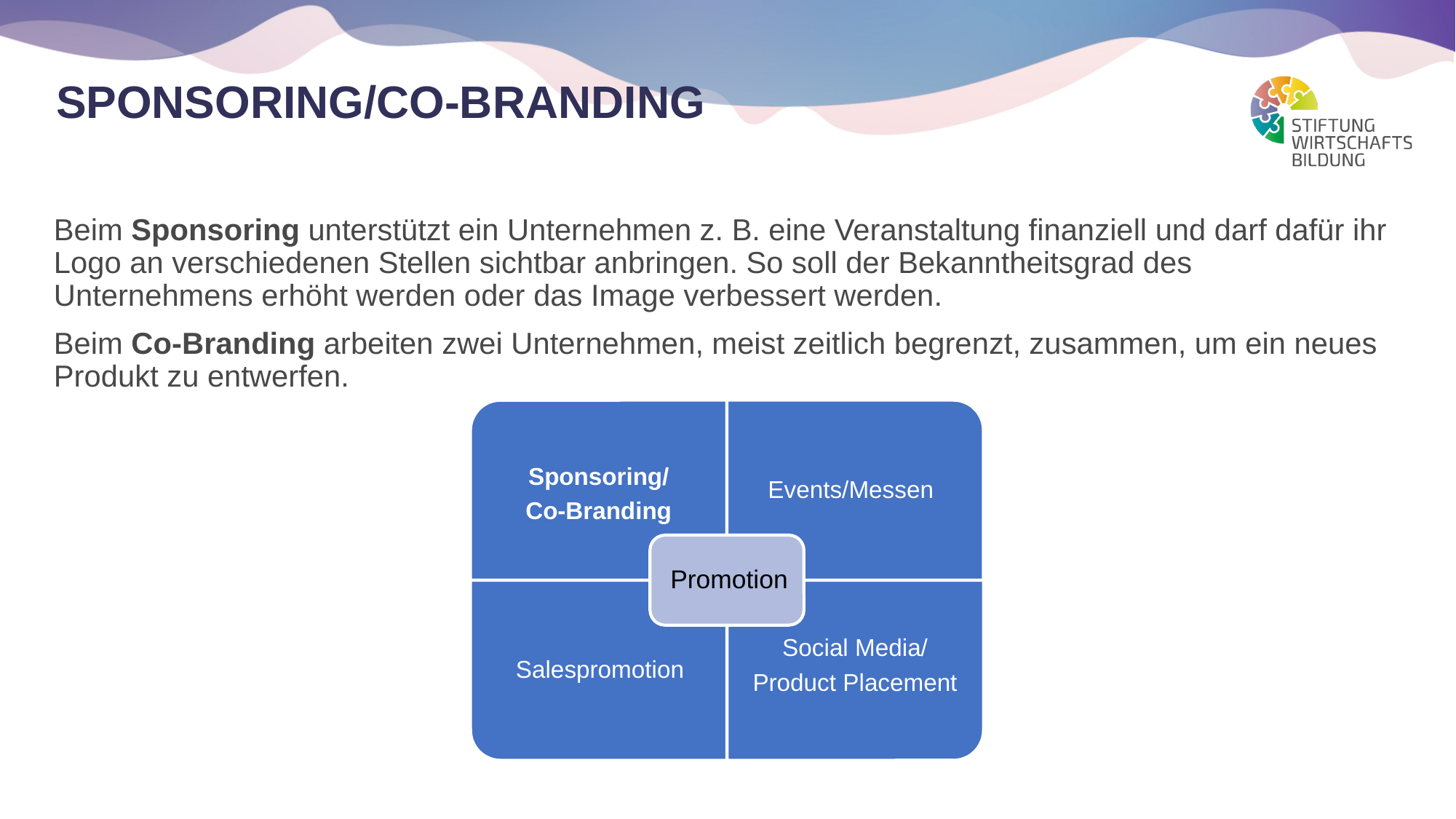

# Sponsoring/Co-Branding
Beim Sponsoring unterstützt ein Unternehmen z. B. eine Veranstaltung finanziell und darf dafür ihr Logo an verschiedenen Stellen sichtbar anbringen. So soll der Bekanntheitsgrad des Unternehmens erhöht werden oder das Image verbessert werden.
Beim Co-Branding arbeiten zwei Unternehmen, meist zeitlich begrenzt, zusammen, um ein neues Produkt zu entwerfen.
Sponsoring/
Co-Branding
Events/Messen
Salespromotion
Social Media/
Product Placement
Promotion